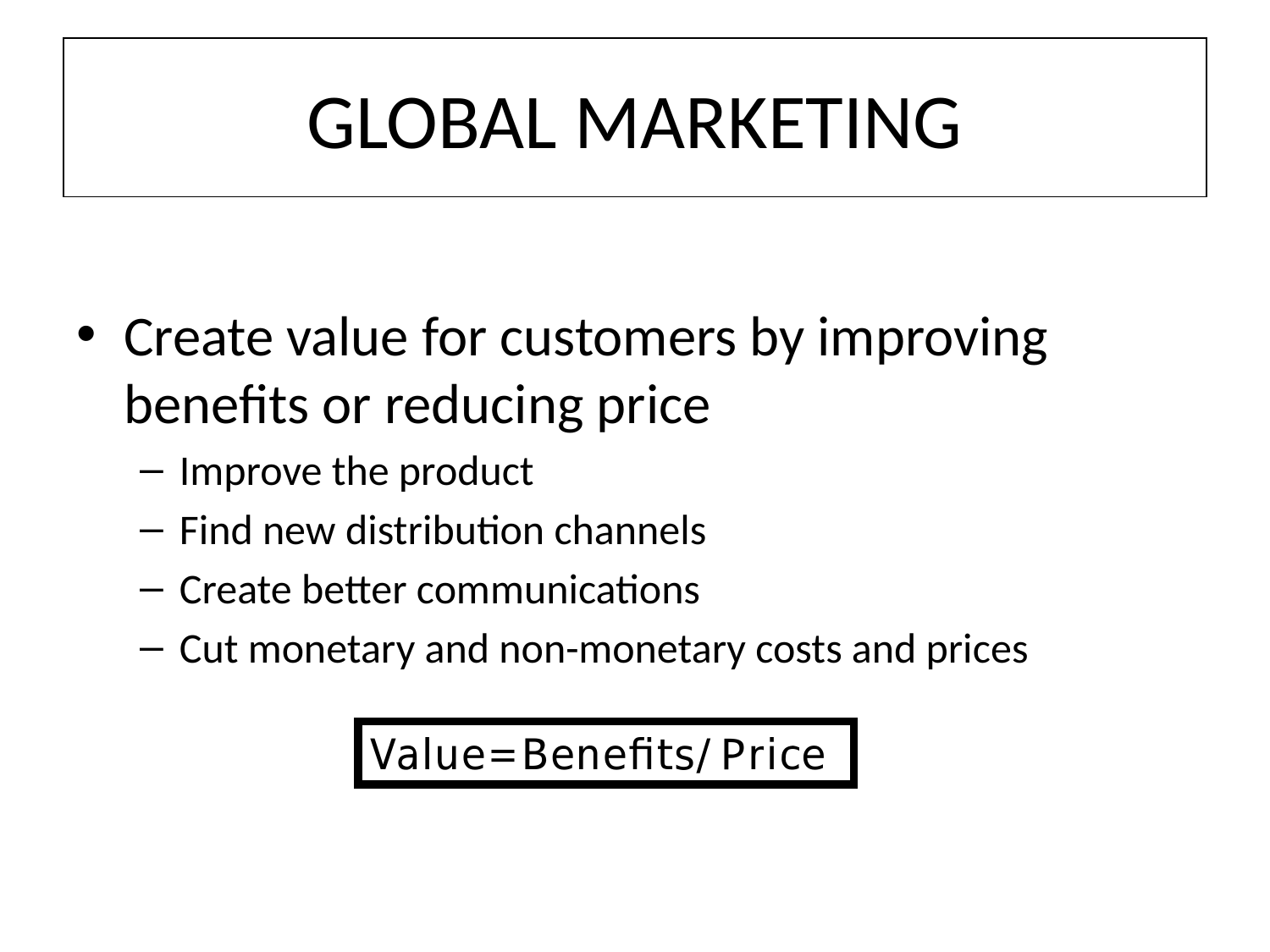

# GLOBAL MARKETING

Create value for customers by improving benefits or reducing price
Improve the product
Find new distribution channels
Create better communications
Cut monetary and non-monetary costs and prices

Value=Benefits/Price